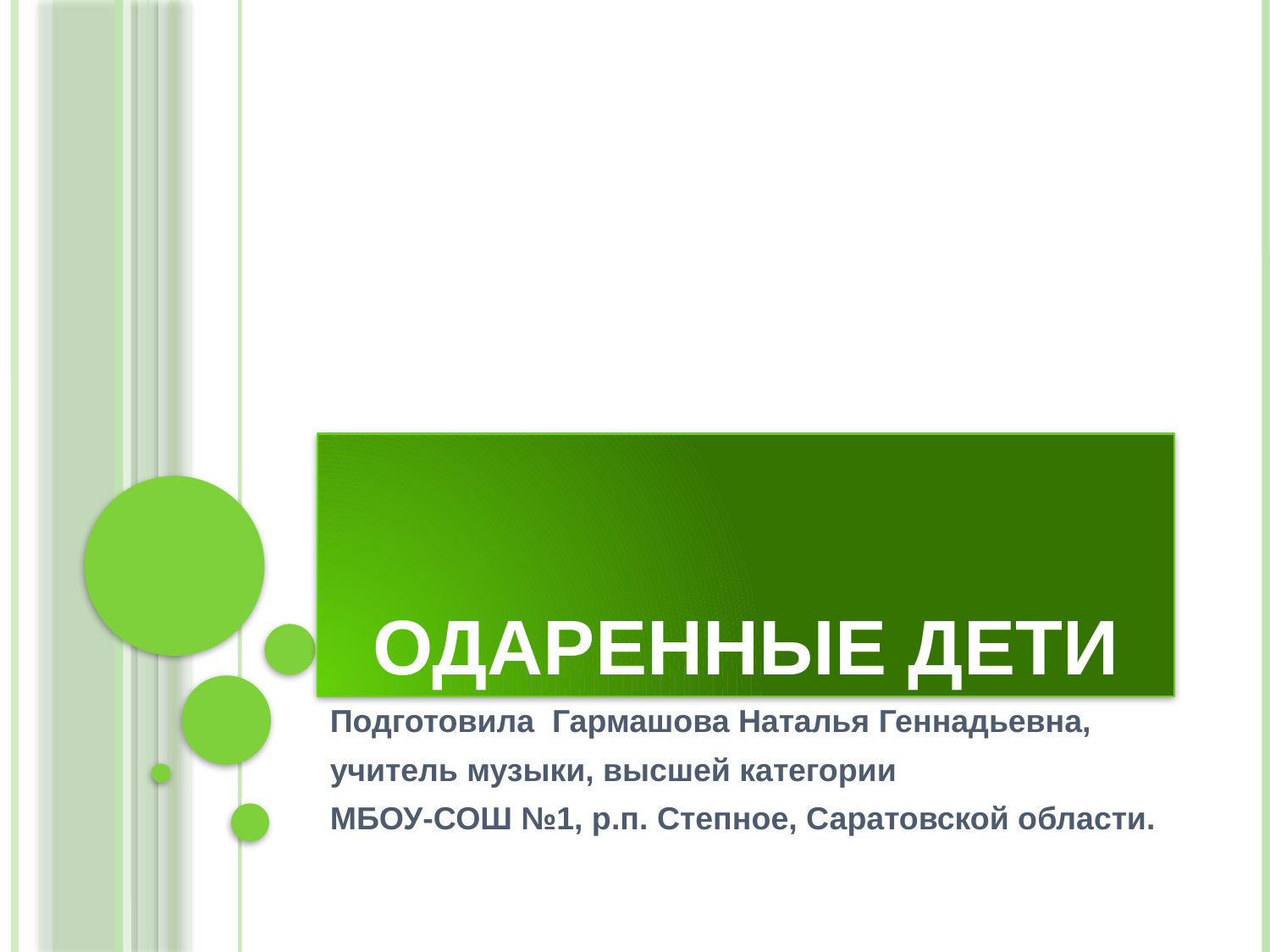

# Одаренные дети
Подготовила  Гармашова Наталья Геннадьевна,
учитель музыки, высшей категории
МБОУ-СОШ №1, р.п. Степное, Саратовской области.